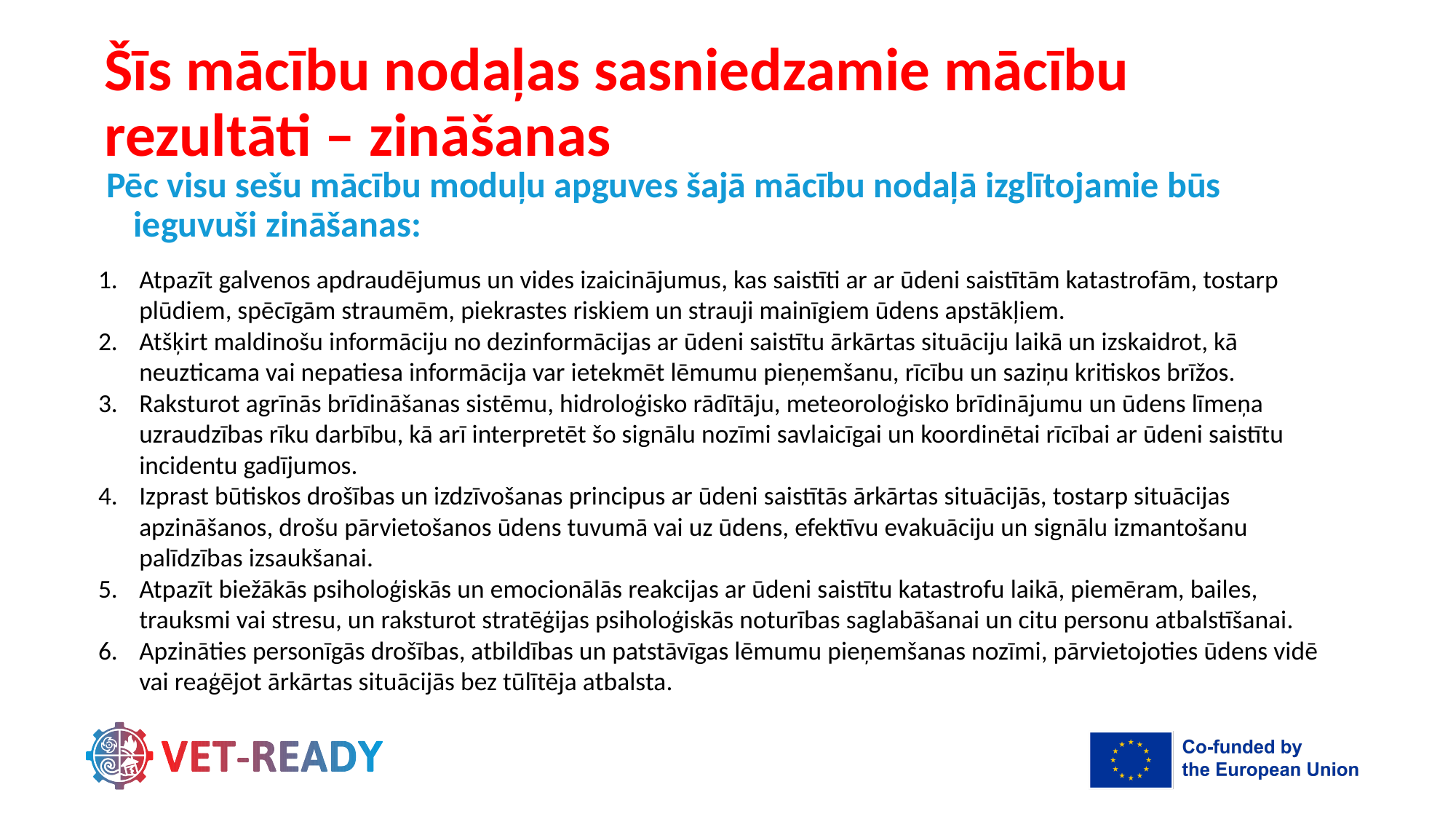

# Šīs mācību nodaļas sasniedzamie mācību rezultāti – zināšanas
Pēc visu sešu mācību moduļu apguves šajā mācību nodaļā izglītojamie būs ieguvuši zināšanas:
Atpazīt galvenos apdraudējumus un vides izaicinājumus, kas saistīti ar ar ūdeni saistītām katastrofām, tostarp plūdiem, spēcīgām straumēm, piekrastes riskiem un strauji mainīgiem ūdens apstākļiem.
Atšķirt maldinošu informāciju no dezinformācijas ar ūdeni saistītu ārkārtas situāciju laikā un izskaidrot, kā neuzticama vai nepatiesa informācija var ietekmēt lēmumu pieņemšanu, rīcību un saziņu kritiskos brīžos.
Raksturot agrīnās brīdināšanas sistēmu, hidroloģisko rādītāju, meteoroloģisko brīdinājumu un ūdens līmeņa uzraudzības rīku darbību, kā arī interpretēt šo signālu nozīmi savlaicīgai un koordinētai rīcībai ar ūdeni saistītu incidentu gadījumos.
Izprast būtiskos drošības un izdzīvošanas principus ar ūdeni saistītās ārkārtas situācijās, tostarp situācijas apzināšanos, drošu pārvietošanos ūdens tuvumā vai uz ūdens, efektīvu evakuāciju un signālu izmantošanu palīdzības izsaukšanai.
Atpazīt biežākās psiholoģiskās un emocionālās reakcijas ar ūdeni saistītu katastrofu laikā, piemēram, bailes, trauksmi vai stresu, un raksturot stratēģijas psiholoģiskās noturības saglabāšanai un citu personu atbalstīšanai.
Apzināties personīgās drošības, atbildības un patstāvīgas lēmumu pieņemšanas nozīmi, pārvietojoties ūdens vidē vai reaģējot ārkārtas situācijās bez tūlītēja atbalsta.